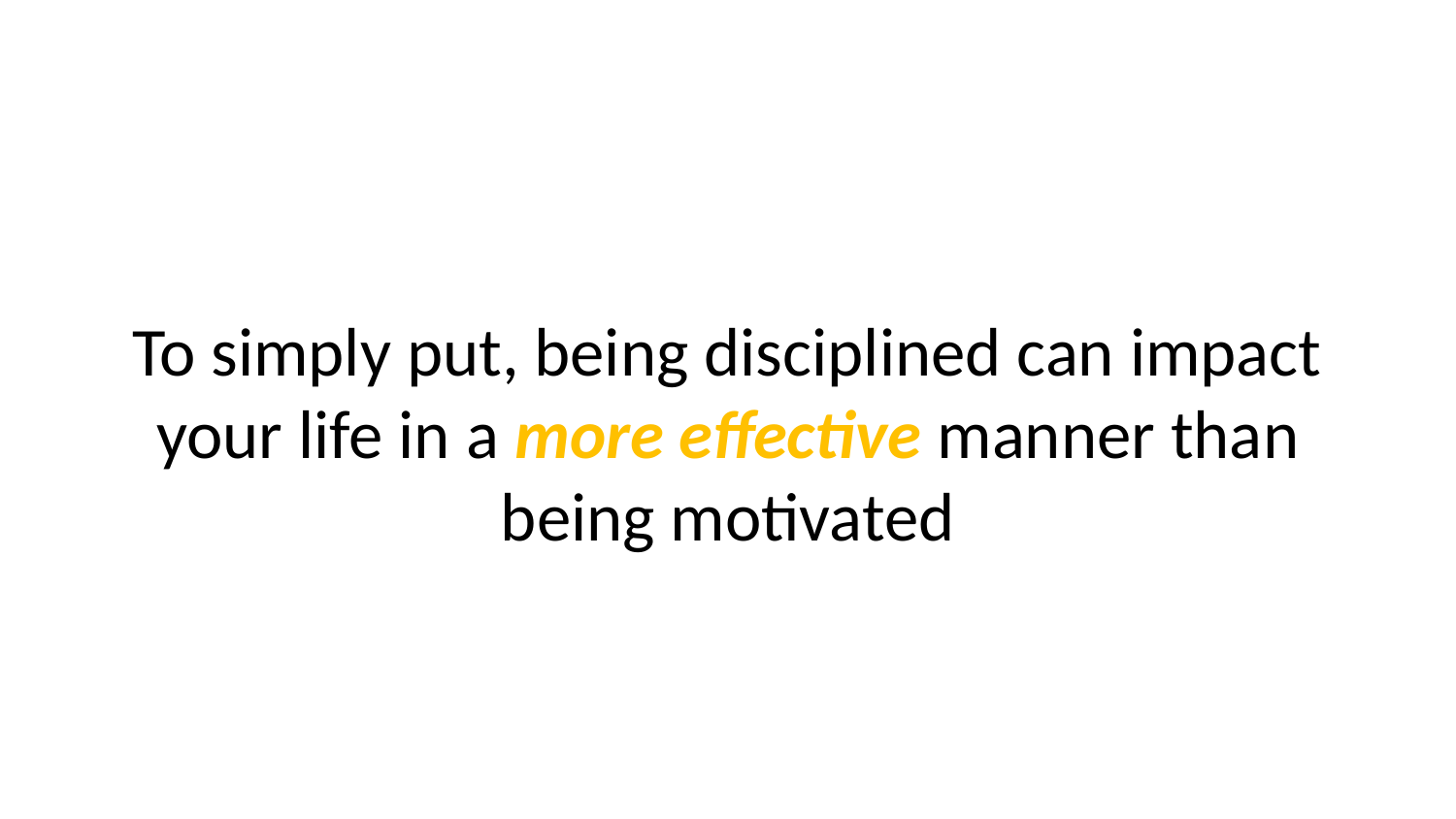

To simply put, being disciplined can impact your life in a more effective manner than being motivated